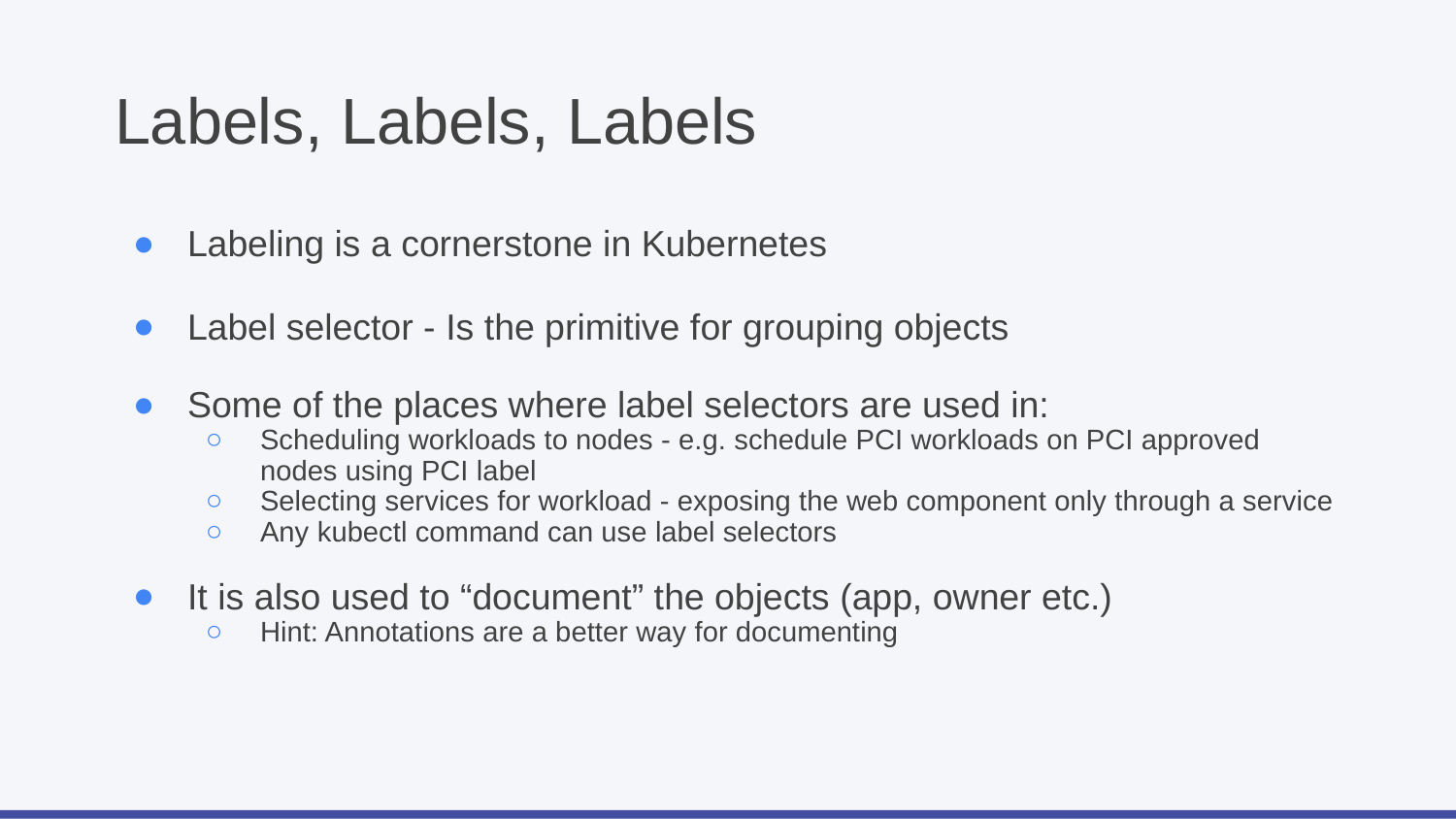

# Labels, Labels, Labels
Labeling is a cornerstone in Kubernetes
Label selector - Is the primitive for grouping objects
Some of the places where label selectors are used in:
Scheduling workloads to nodes - e.g. schedule PCI workloads on PCI approved nodes using PCI label
Selecting services for workload - exposing the web component only through a service
Any kubectl command can use label selectors
It is also used to “document” the objects (app, owner etc.)
Hint: Annotations are a better way for documenting